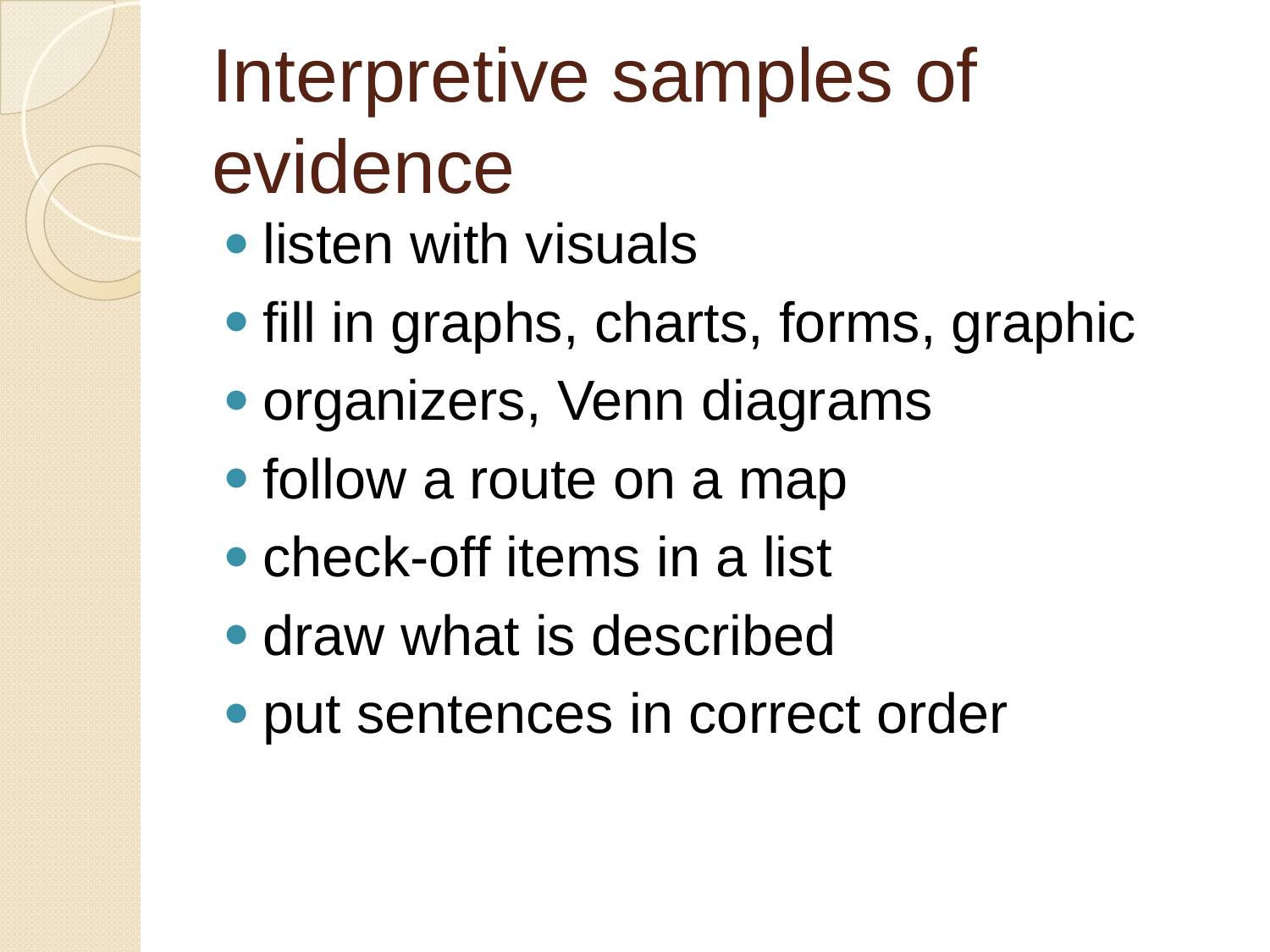

# Interpretive samples of evidence
listen with visuals
fill in graphs, charts, forms, graphic
organizers, Venn diagrams
follow a route on a map
check-off items in a list
draw what is described
put sentences in correct order